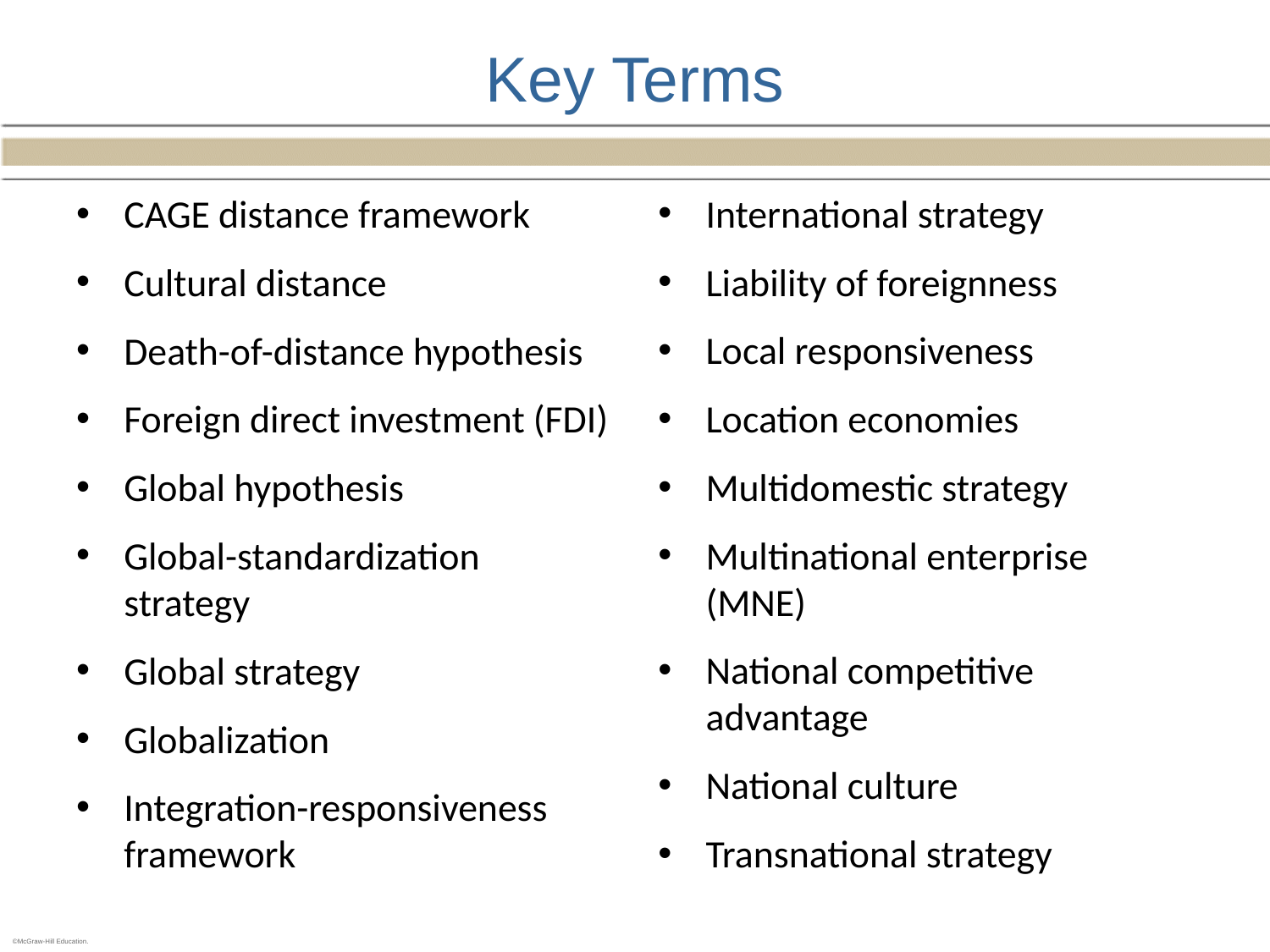

# Key Terms
CAGE distance framework
Cultural distance
Death-of-distance hypothesis
Foreign direct investment (FDI)
Global hypothesis
Global-standardization strategy
Global strategy
Globalization
Integration-responsiveness framework

International strategy
Liability of foreignness
Local responsiveness
Location economies
Multidomestic strategy
Multinational enterprise (MNE)
National competitive advantage
National culture
Transnational strategy